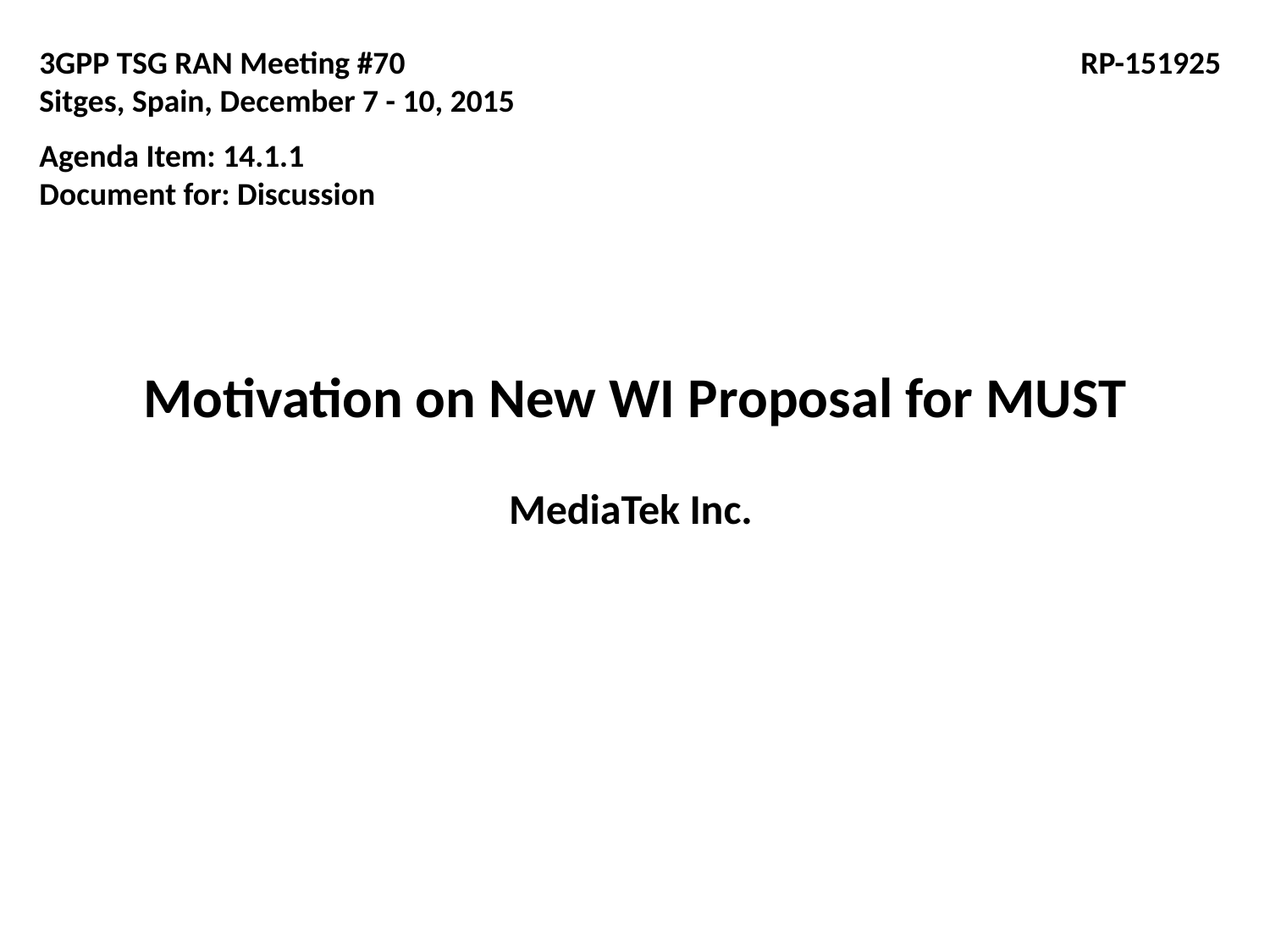

3GPP TSG RAN Meeting #70
Sitges, Spain, December 7 - 10, 2015

Agenda Item: 14.1.1
Document for: Discussion
RP-151925
Motivation on New WI Proposal for MUST
MediaTek Inc.